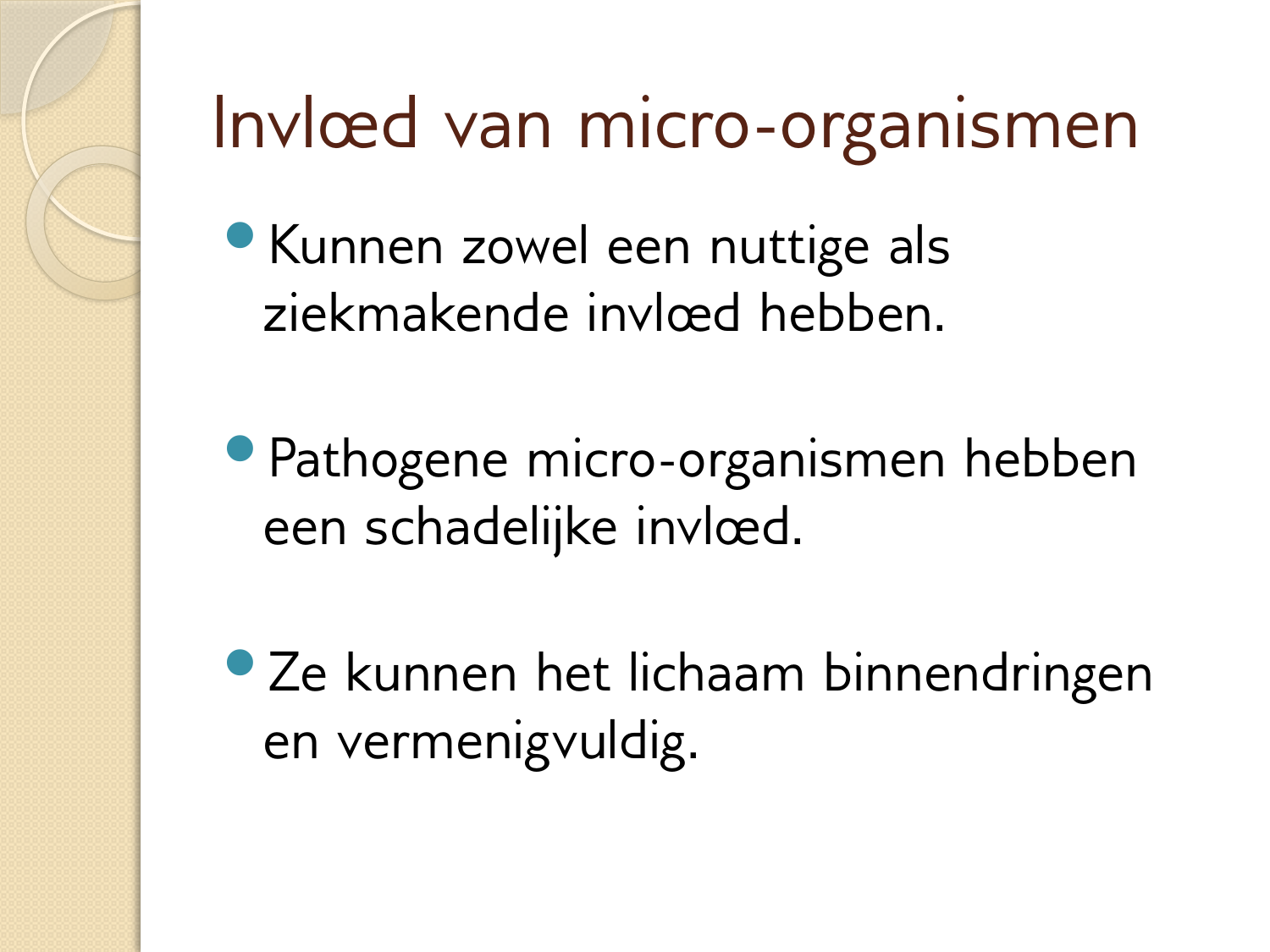

# Invloed van micro-organismen
Kunnen zowel een nuttige als ziekmakende invloed hebben.
Pathogene micro-organismen hebben een schadelijke invloed.
Ze kunnen het lichaam binnendringen en vermenigvuldig.